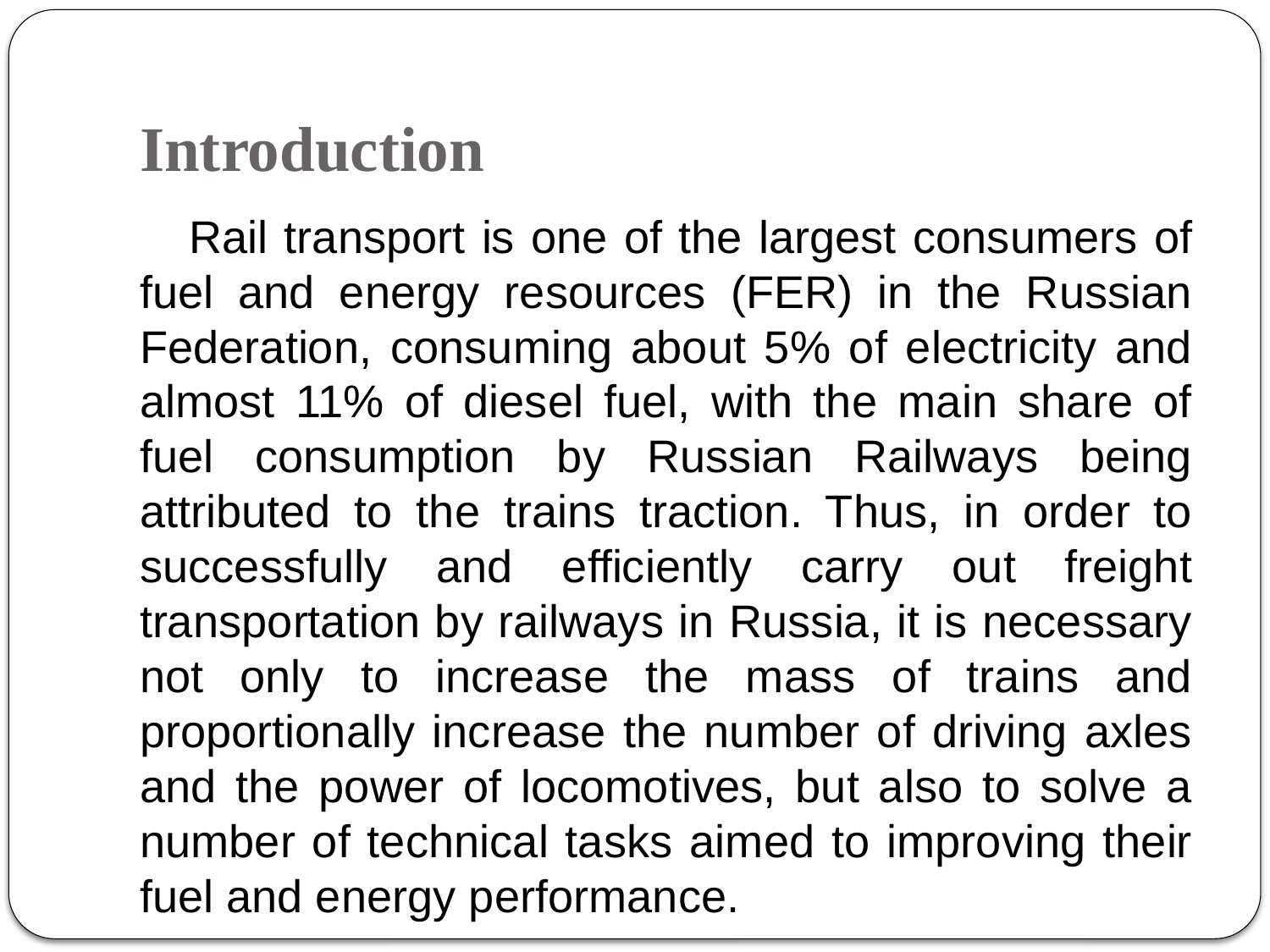

# Introduction
Rail transport is one of the largest consumers of fuel and energy resources (FER) in the Russian Federation, consuming about 5% of electricity and almost 11% of diesel fuel, with the main share of fuel consumption by Russian Railways being attributed to the trains traction. Thus, in order to successfully and efficiently carry out freight transportation by railways in Russia, it is necessary not only to increase the mass of trains and proportionally increase the number of driving axles and the power of locomotives, but also to solve a number of technical tasks aimed to improving their fuel and energy performance.